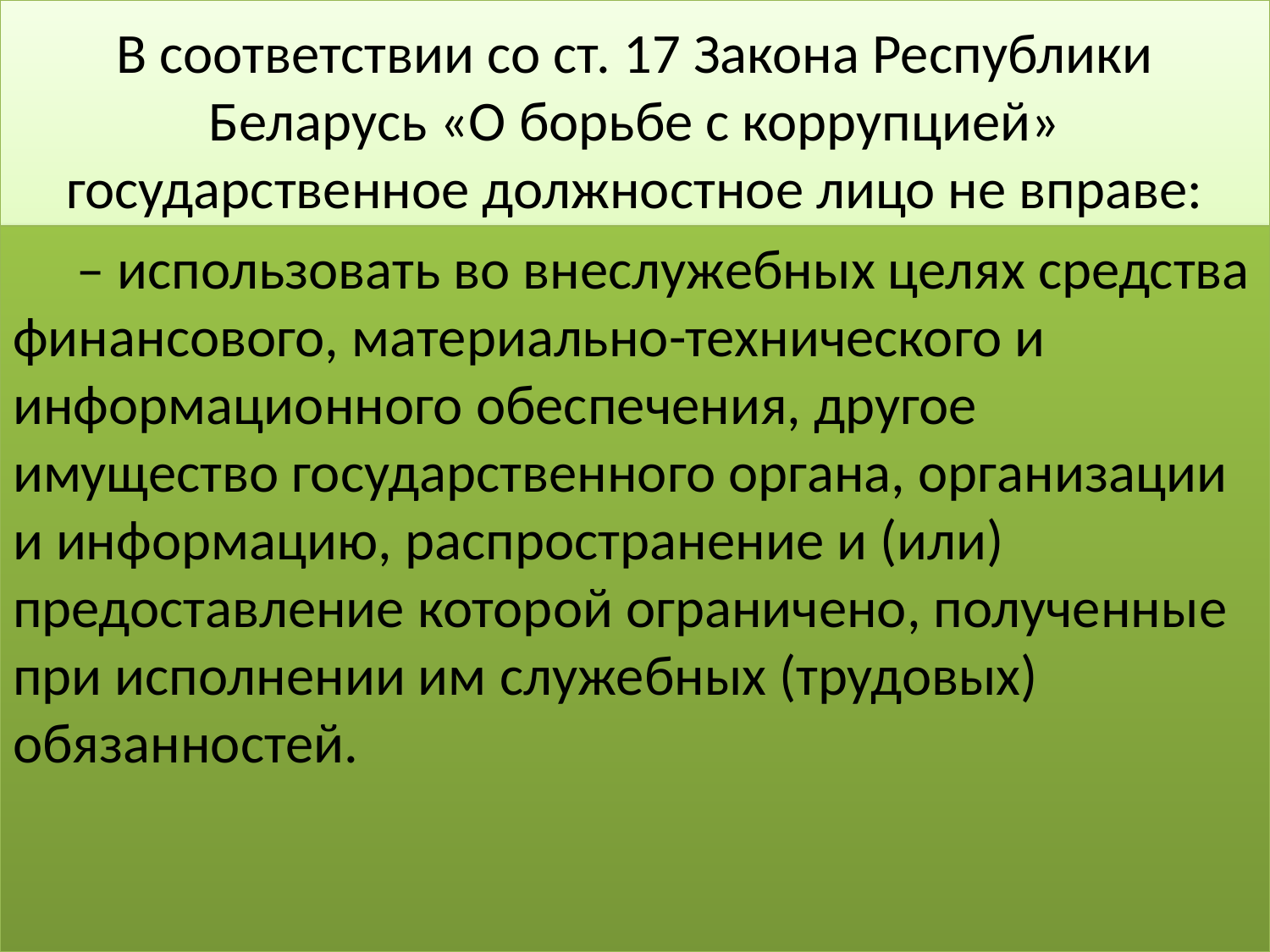

# В соответствии со ст. 17 Закона Республики Беларусь «О борьбе с коррупцией» государственное должностное лицо не вправе:
– использовать во внеслужебных целях средства финансового, материально-технического и информационного обеспечения, другое имущество государственного органа, организации и информацию, распространение и (или) предоставление которой ограничено, полученные при исполнении им служебных (трудовых) обязанностей.
32